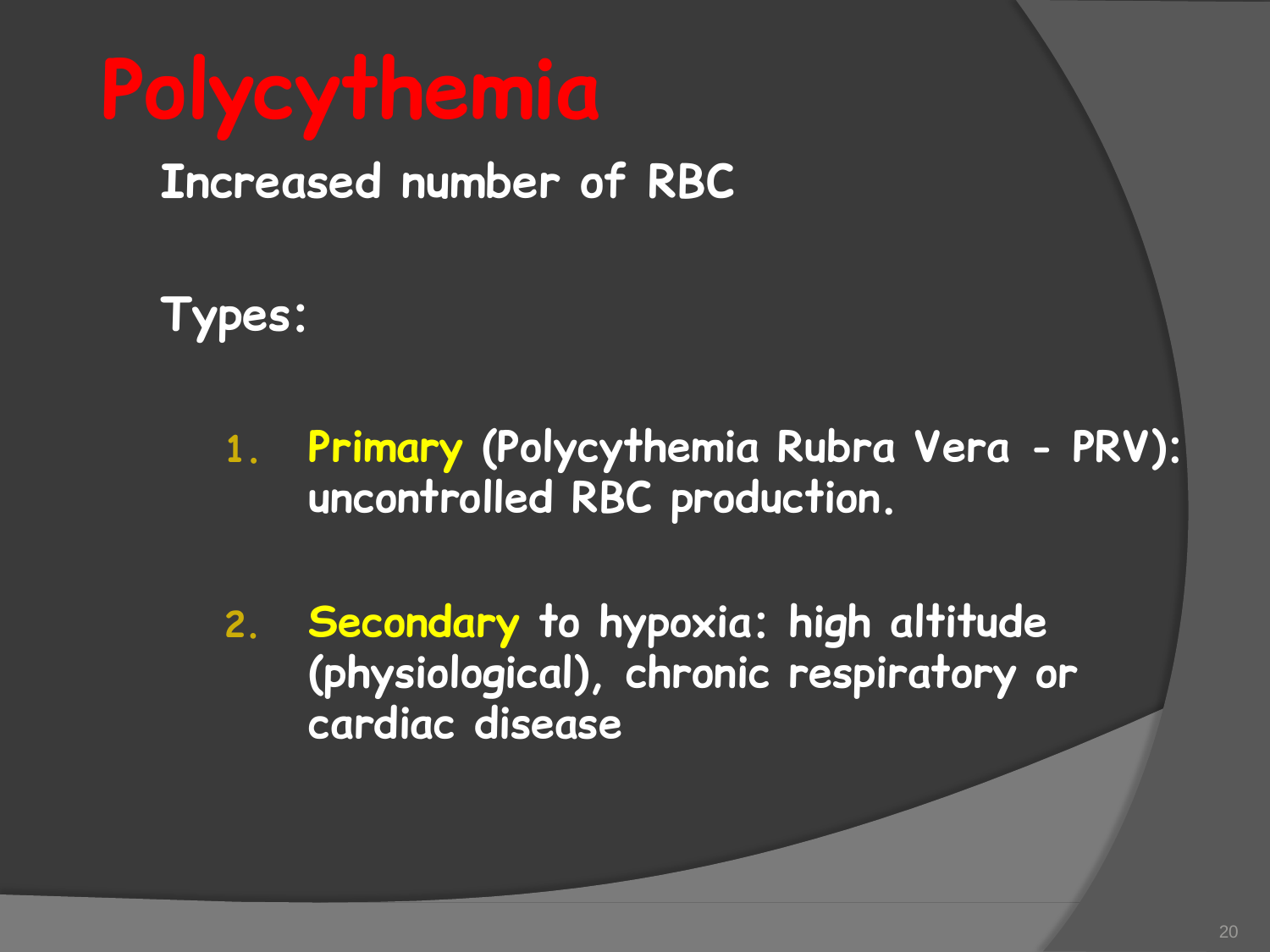

# Polycythemia
Increased number of RBC
Types:

Primary (Polycythemia Rubra Vera - PRV):
uncontrolled RBC production.

Secondary to hypoxia: high altitude (physiological), chronic respiratory or cardiac disease

20